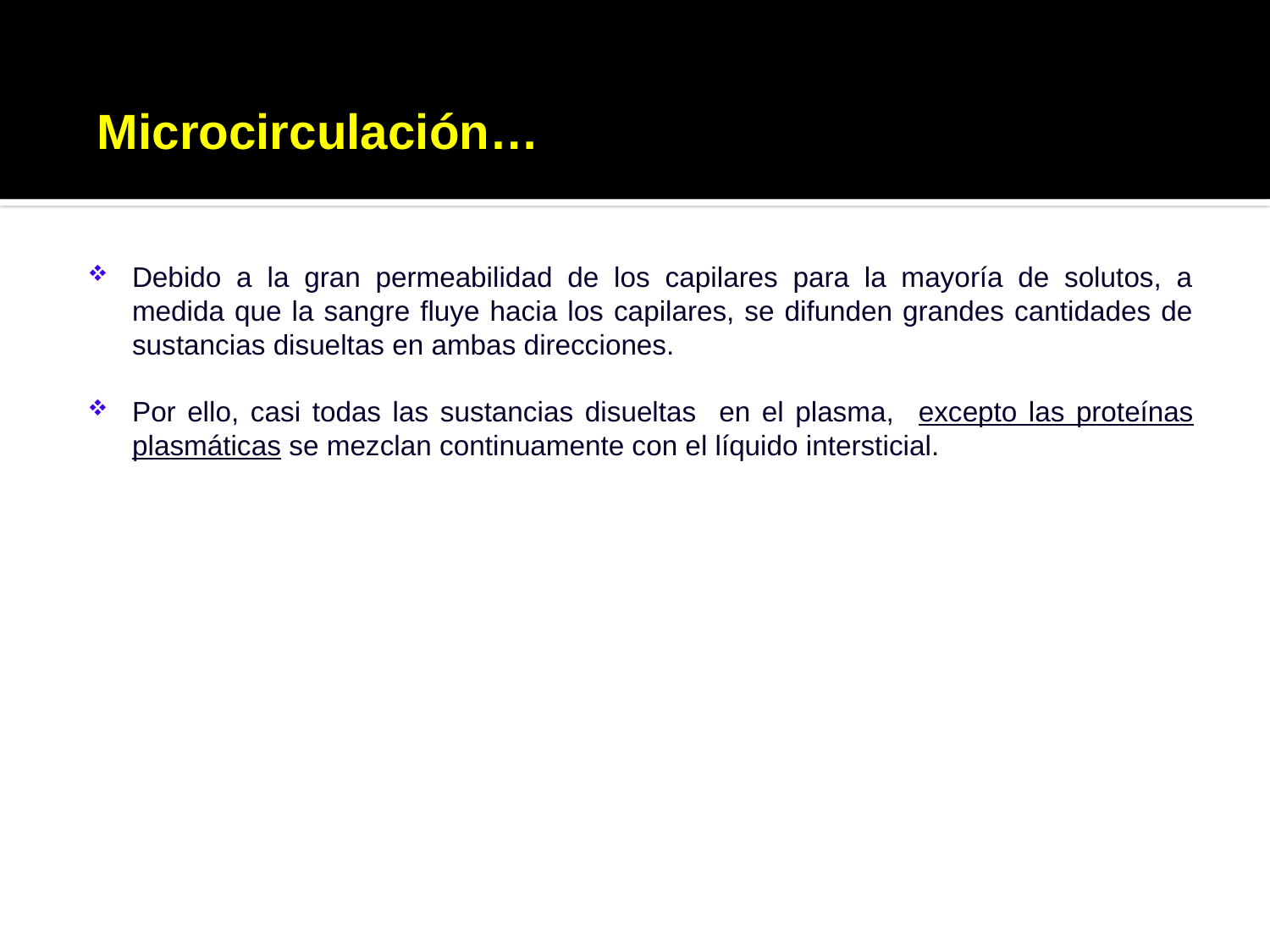

#
Microcirculación…
Debido a la gran permeabilidad de los capilares para la mayoría de solutos, a medida que la sangre fluye hacia los capilares, se difunden grandes cantidades de sustancias disueltas en ambas direcciones.

Por ello, casi todas las sustancias disueltas  en el plasma,  excepto las proteínas plasmáticas se mezclan continuamente con el líquido intersticial.